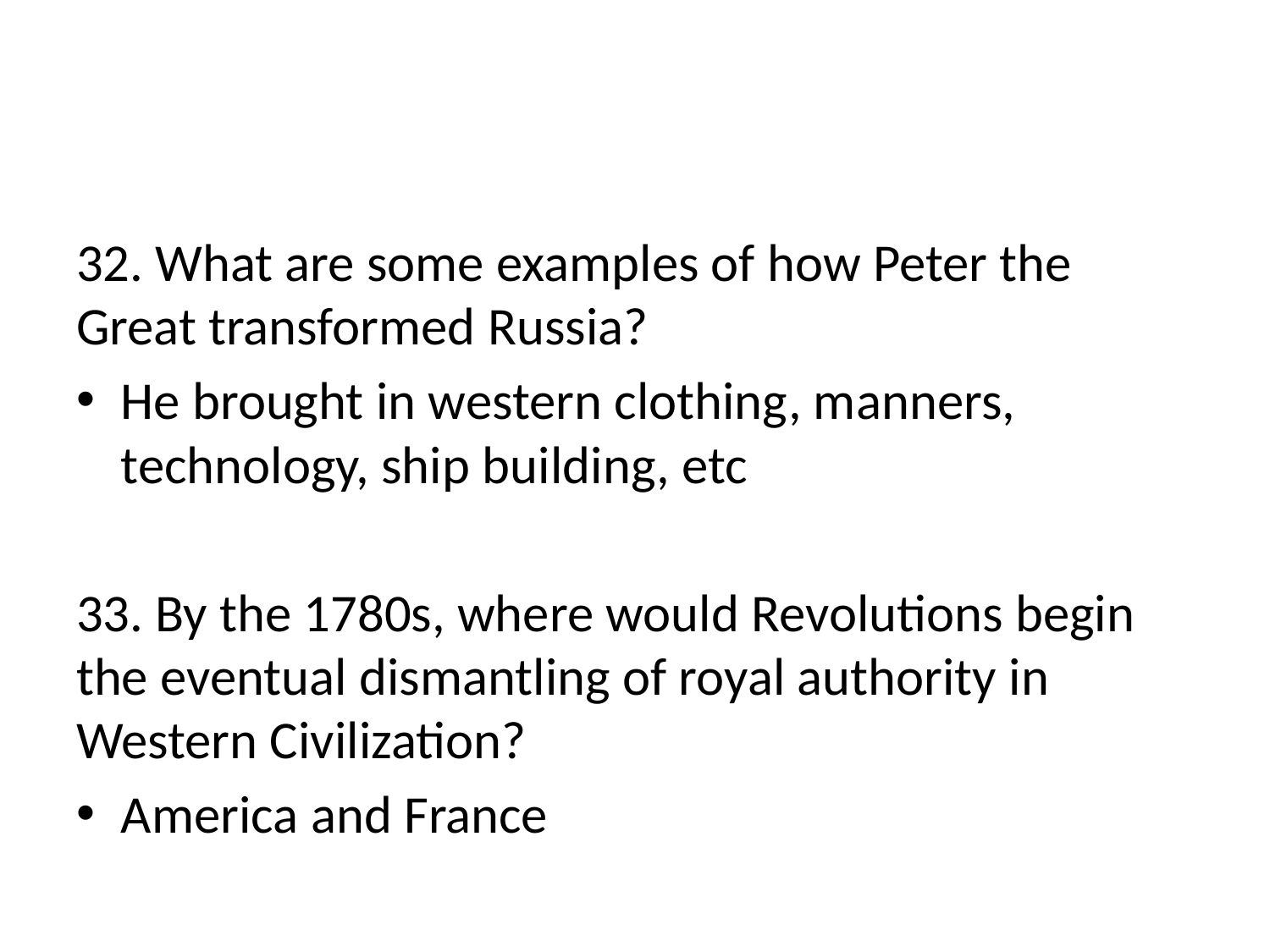

#
32. What are some examples of how Peter the Great transformed Russia?
He brought in western clothing, manners, technology, ship building, etc

33. By the 1780s, where would Revolutions begin the eventual dismantling of royal authority in Western Civilization?
America and France